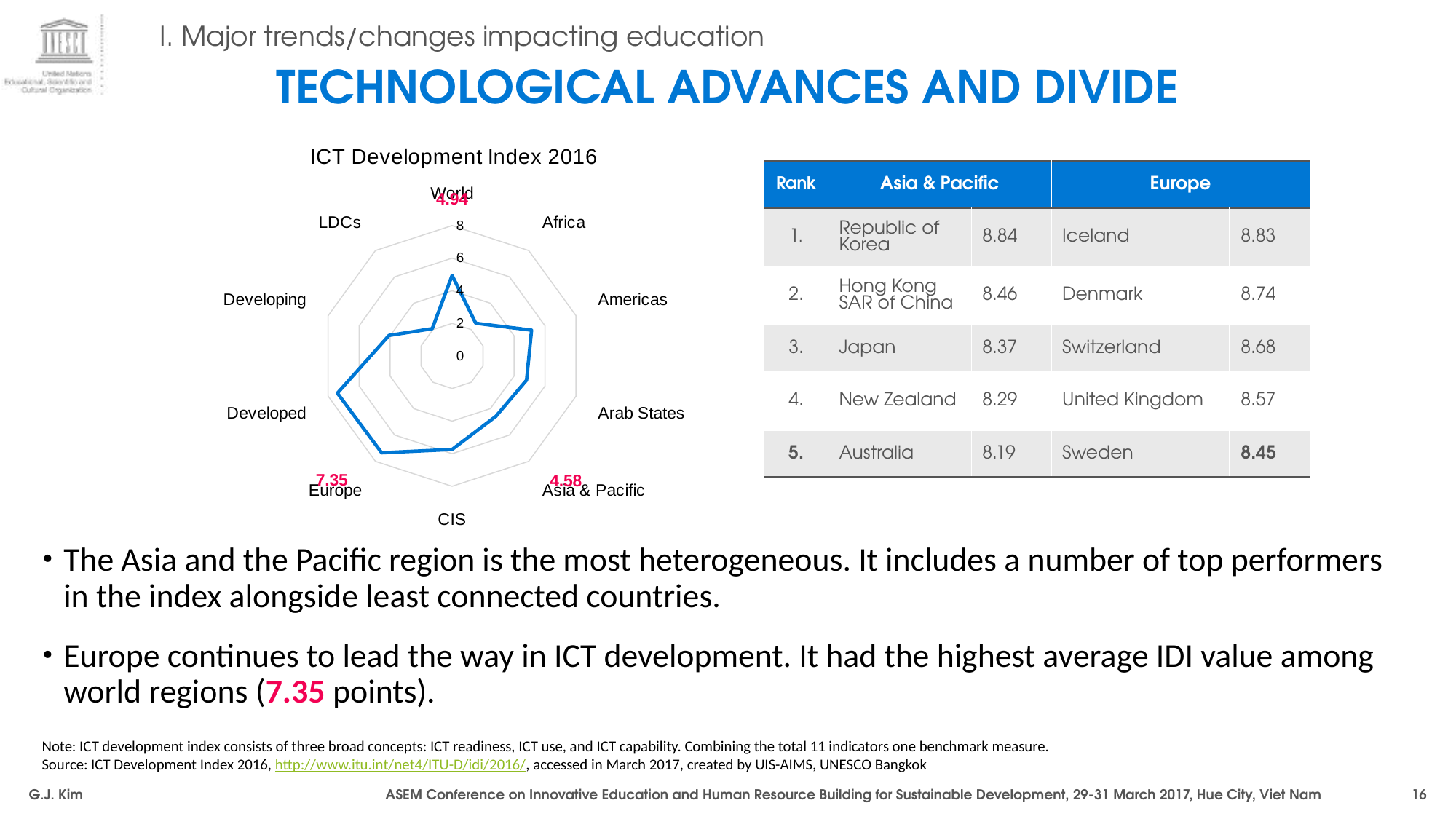

# Technological Advances and divide
I. Major trends/changes impacting education

### Chart: ICT Development Index 2016

| Category |  |
|---|---|
| World | 4.94 |
| Africa | 2.48 |
| Americas | 5.13 |
| Arab States | 4.81 |
| Asia & Pacific | 4.58 |
| CIS | 5.74 |
| Europe | 7.35 |
| Developed | 7.4 |
| Developing | 4.07 |
| LDCs | 2.07 |
| Rank | Asia & Pacific |  | Europe |  |
| --- | --- | --- | --- | --- |
| 1. | Republic of Korea | 8.84 | Iceland | 8.83 |
| 2. | Hong Kong SAR of China | 8.46 | Denmark | 8.74 |
| 3. | Japan | 8.37 | Switzerland | 8.68 |
| 4. | New Zealand | 8.29 | United Kingdom | 8.57 |
| 5. | Australia | 8.19 | Sweden | 8.45 |
The Asia and the Pacific region is the most heterogeneous. It includes a number of top performers in the index alongside least connected countries.

Europe continues to lead the way in ICT development. It had the highest average IDI value among world regions (7.35 points).
Note: ICT development index consists of three broad concepts: ICT readiness, ICT use, and ICT capability. Combining the total 11 indicators one benchmark measure.
Source: ICT Development Index 2016, http://www.itu.int/net4/ITU-D/idi/2016/, accessed in March 2017, created by UIS-AIMS, UNESCO Bangkok
G.J. Kim                                                                               ASEM Conference on Innovative Education and Human Resource Building for Sustainable Development, 29-31 March 2017, Hue City, Viet Nam
16